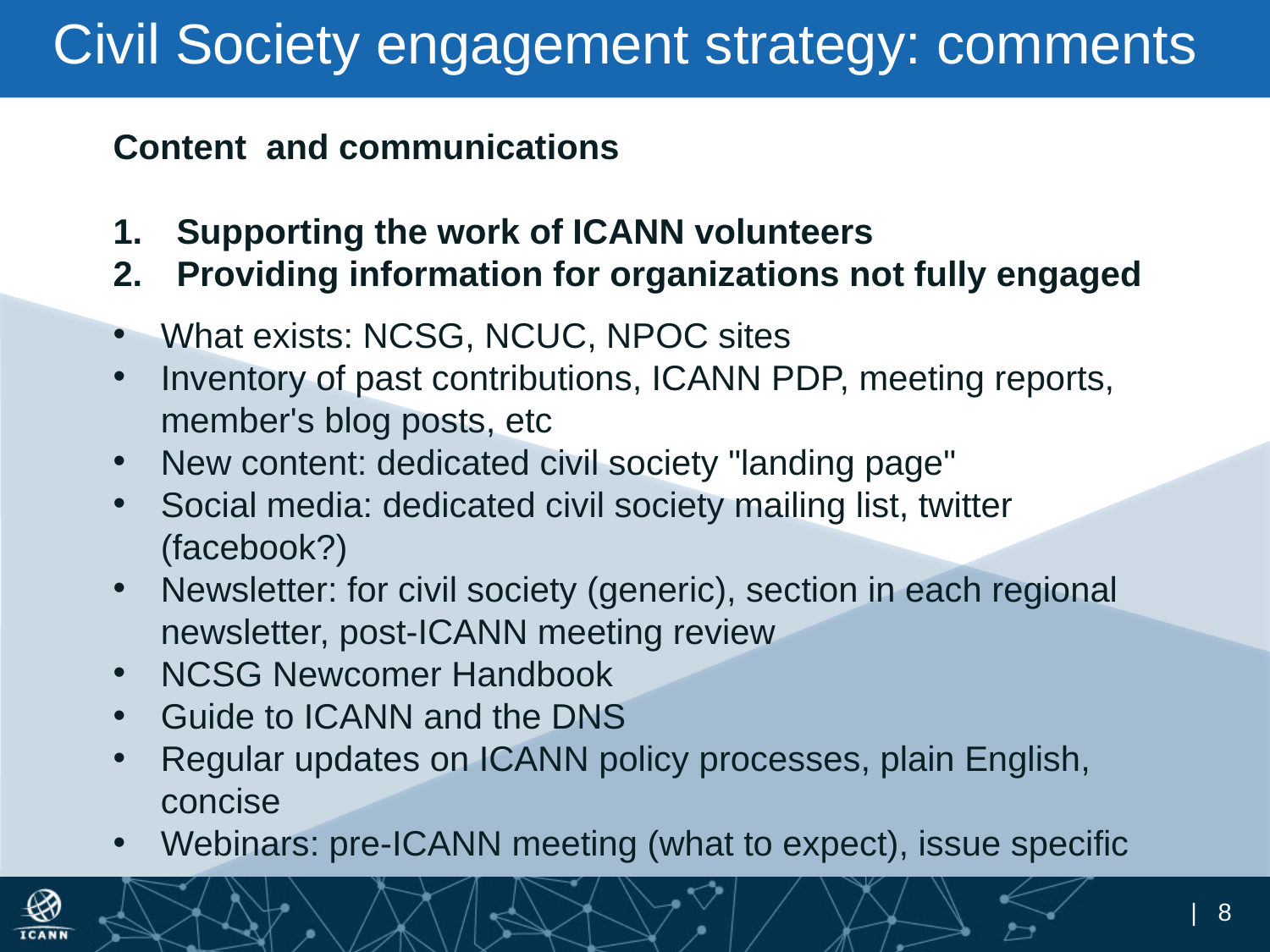

# Civil Society engagement strategy: comments
Content  and communications

Supporting the work of ICANN volunteers
Providing information for organizations not fully engaged

What exists: NCSG, NCUC, NPOC sites
Inventory of past contributions, ICANN PDP, meeting reports, member's blog posts, etc
New content: dedicated civil society "landing page"
Social media: dedicated civil society mailing list, twitter (facebook?)
Newsletter: for civil society (generic), section in each regional newsletter, post-ICANN meeting review
NCSG Newcomer Handbook
Guide to ICANN and the DNS
Regular updates on ICANN policy processes, plain English, concise
Webinars: pre-ICANN meeting (what to expect), issue specific